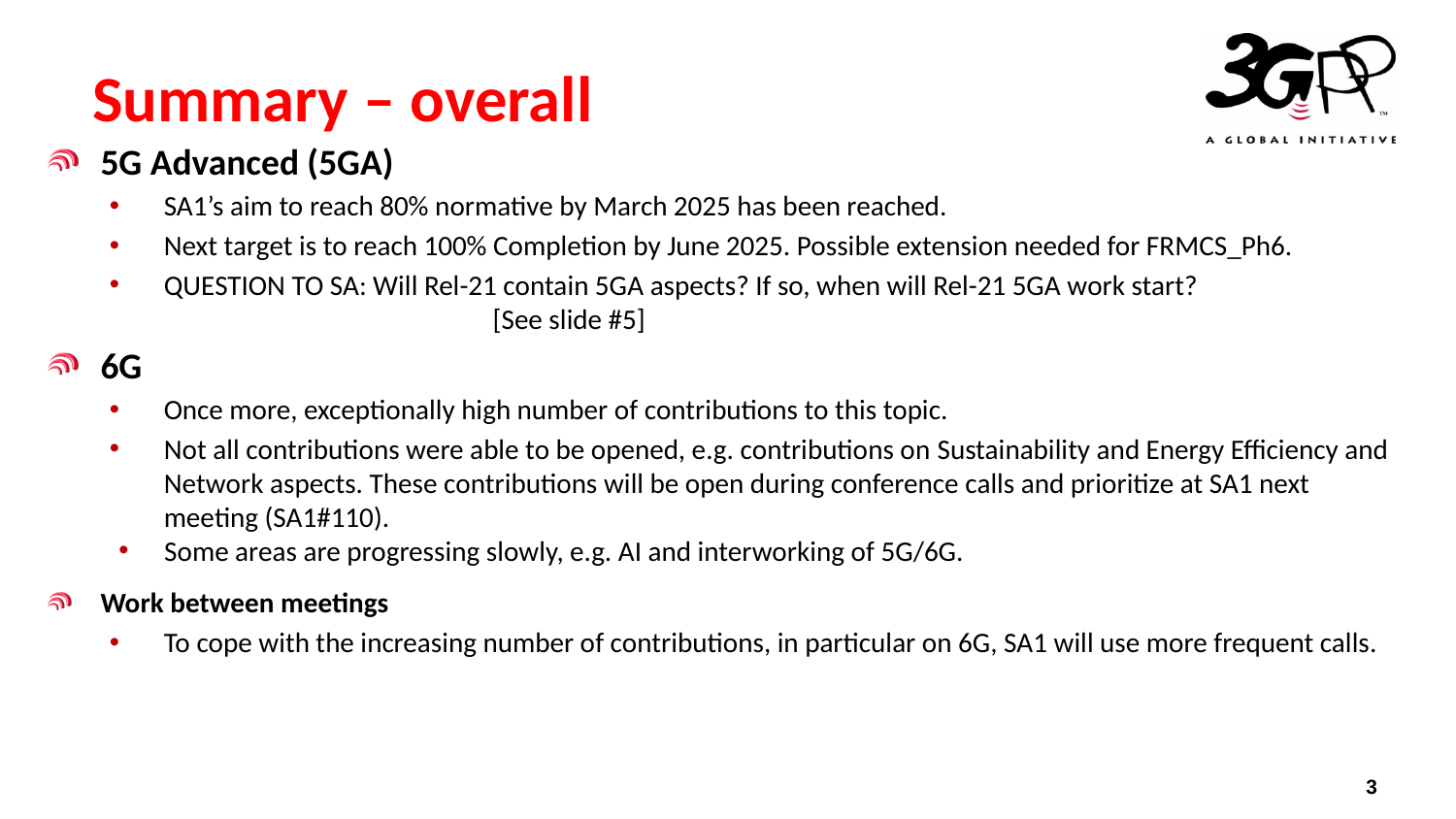

# Summary – overall
5G Advanced (5GA)
SA1’s aim to reach 80% normative by March 2025 has been reached.
Next target is to reach 100% Completion by June 2025. Possible extension needed for FRMCS_Ph6.
QUESTION TO SA: Will Rel-21 contain 5GA aspects? If so, when will Rel-21 5GA work start?
		      [See slide #5]
6G
Once more, exceptionally high number of contributions to this topic.
Not all contributions were able to be opened, e.g. contributions on Sustainability and Energy Efficiency and Network aspects. These contributions will be open during conference calls and prioritize at SA1 next meeting (SA1#110).
Some areas are progressing slowly, e.g. AI and interworking of 5G/6G.
Work between meetings
To cope with the increasing number of contributions, in particular on 6G, SA1 will use more frequent calls.